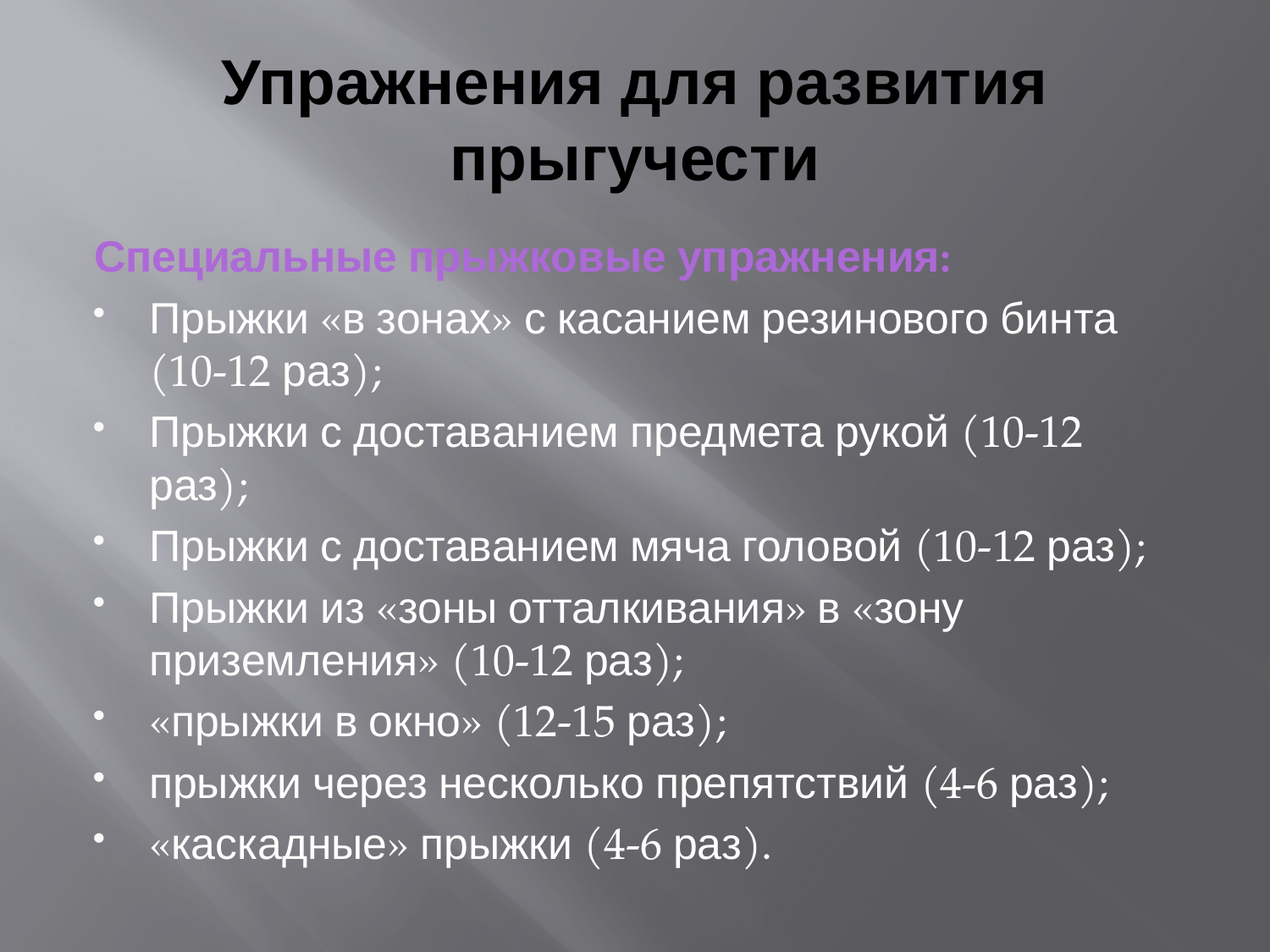

# Упражнения для развития прыгучести
Специальные прыжковые упражнения:
Прыжки «в зонах» с касанием резинового бинта (10-12 раз);
Прыжки с доставанием предмета рукой (10-12 раз);
Прыжки с доставанием мяча головой (10-12 раз);
Прыжки из «зоны отталкивания» в «зону приземления» (10-12 раз);
«прыжки в окно» (12-15 раз);
прыжки через несколько препятствий (4-6 раз);
«каскадные» прыжки (4-6 раз).